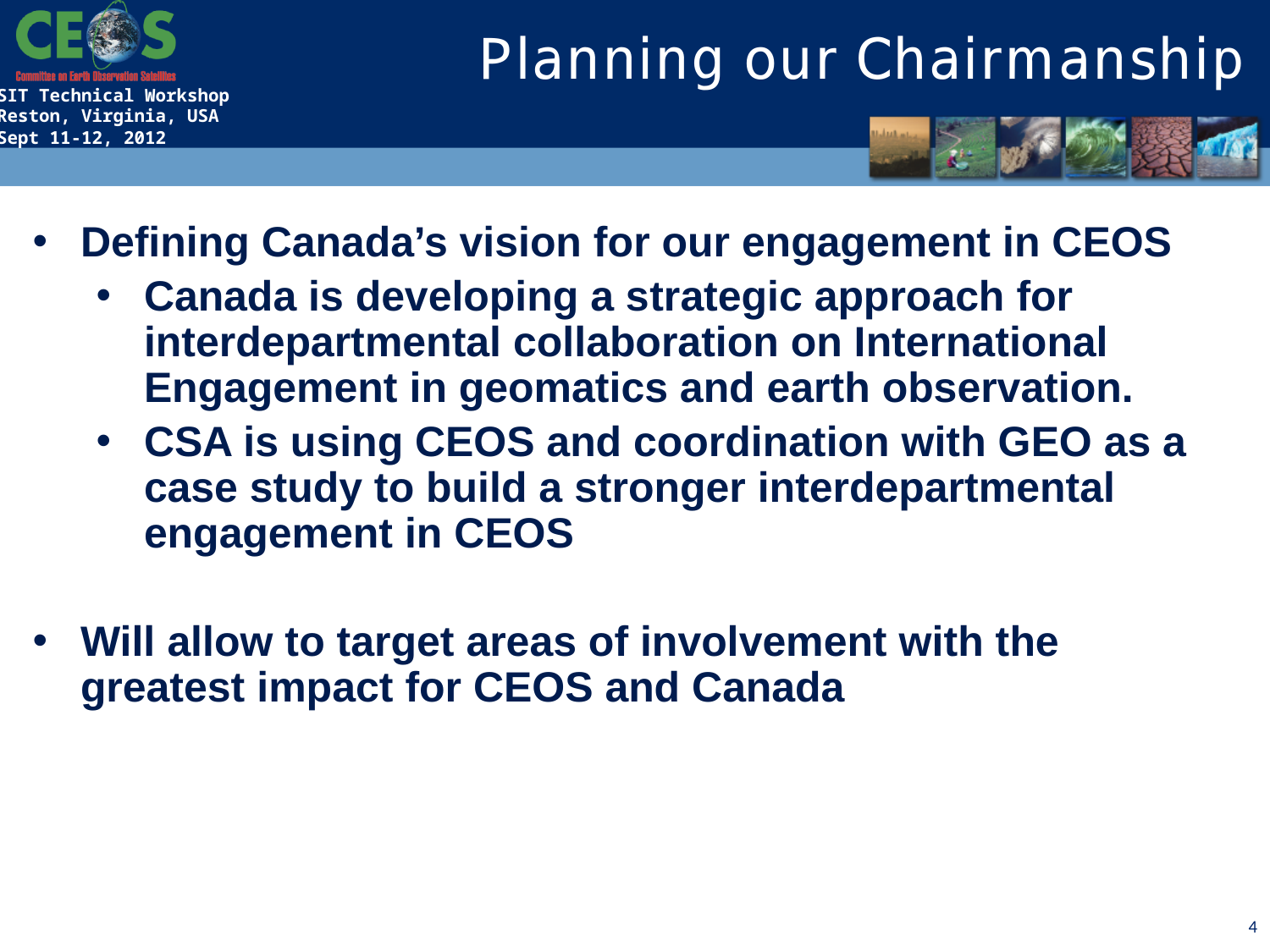

Planning our Chairmanship
Defining Canada’s vision for our engagement in CEOS
Canada is developing a strategic approach for interdepartmental collaboration on International Engagement in geomatics and earth observation.
CSA is using CEOS and coordination with GEO as a case study to build a stronger interdepartmental engagement in CEOS

Will allow to target areas of involvement with the greatest impact for CEOS and Canada
4